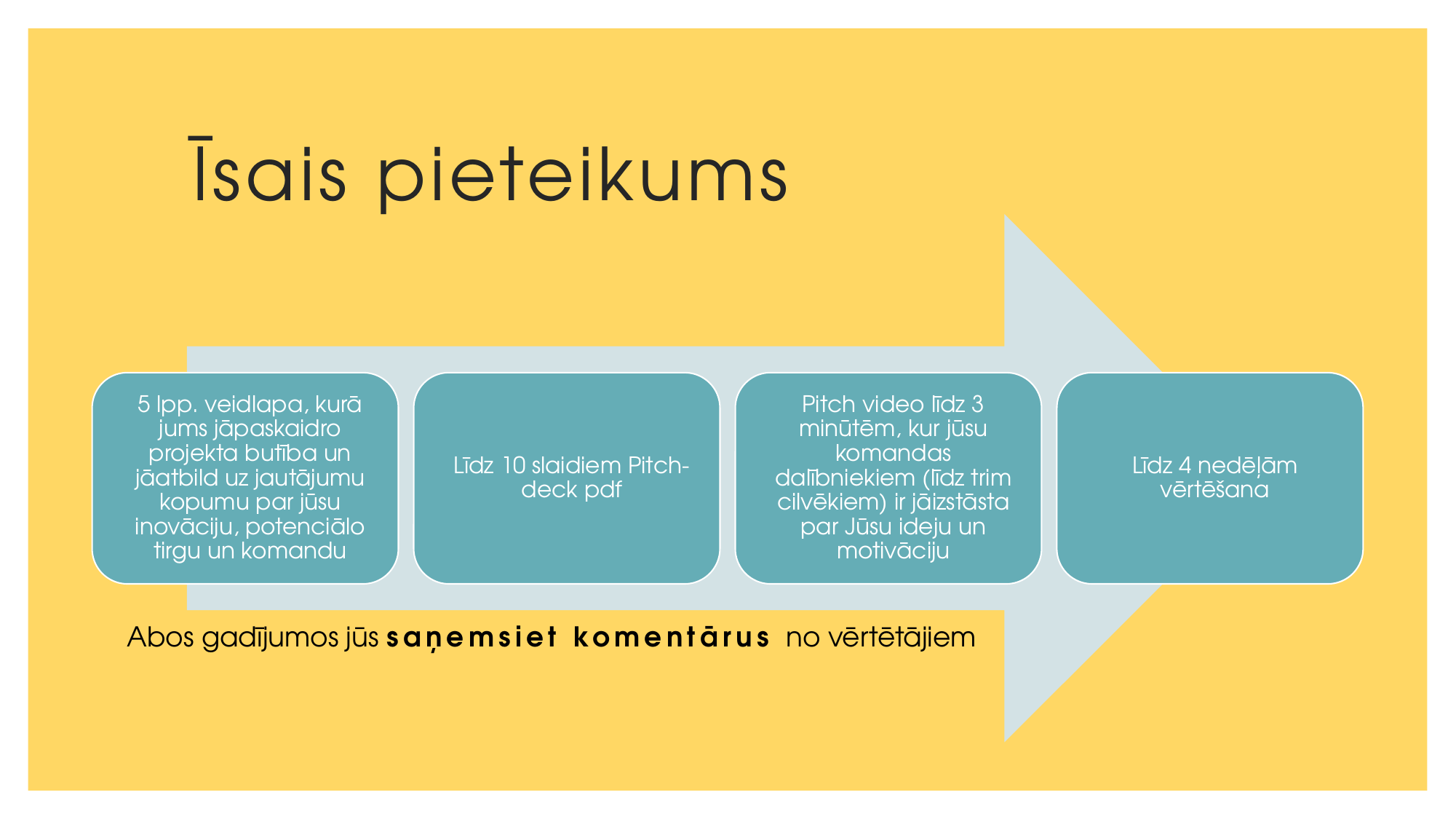

# Īsais pieteikums
5 lpp. veidlapa, kurā jums jāpaskaidro projekta butība un jāatbild uz jautājumu kopumu par jūsu inovāciju, potenciālo tirgu un komandu
Līdz 10 slaidiem Pitch-deck pdf
Pitch video līdz 3 minūtēm, kur jūsu komandas dalībniekiem (līdz trim cilvēkiem) ir jāizstāsta par Jūsu ideju un motivāciju
Līdz 4 nedēļām vērtēšana
Abos gadījumos jūs saņemsiet komentārus no vērtētājiem